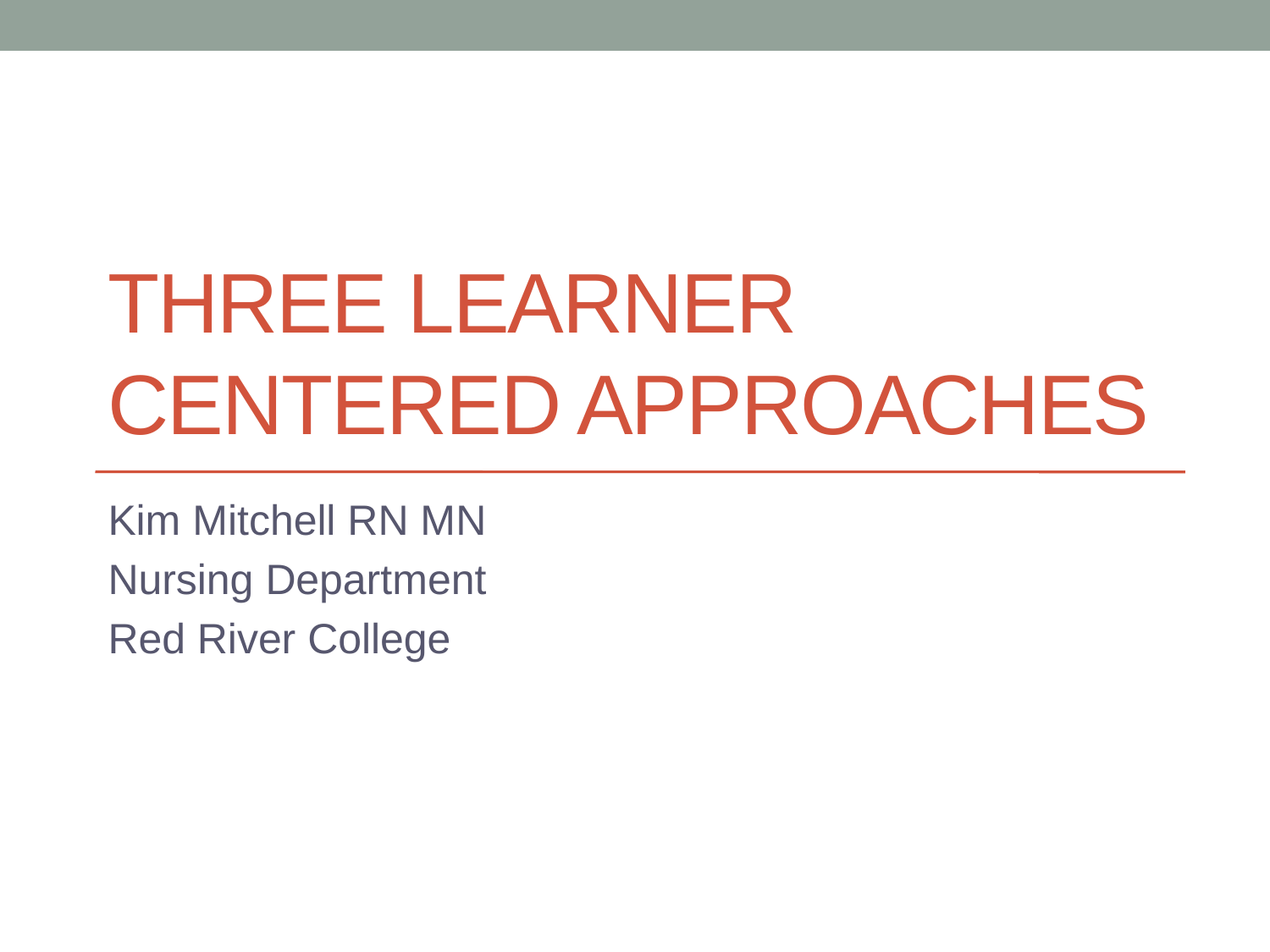

# Three Learner Centered Approaches
Kim Mitchell RN MN
Nursing Department
Red River College